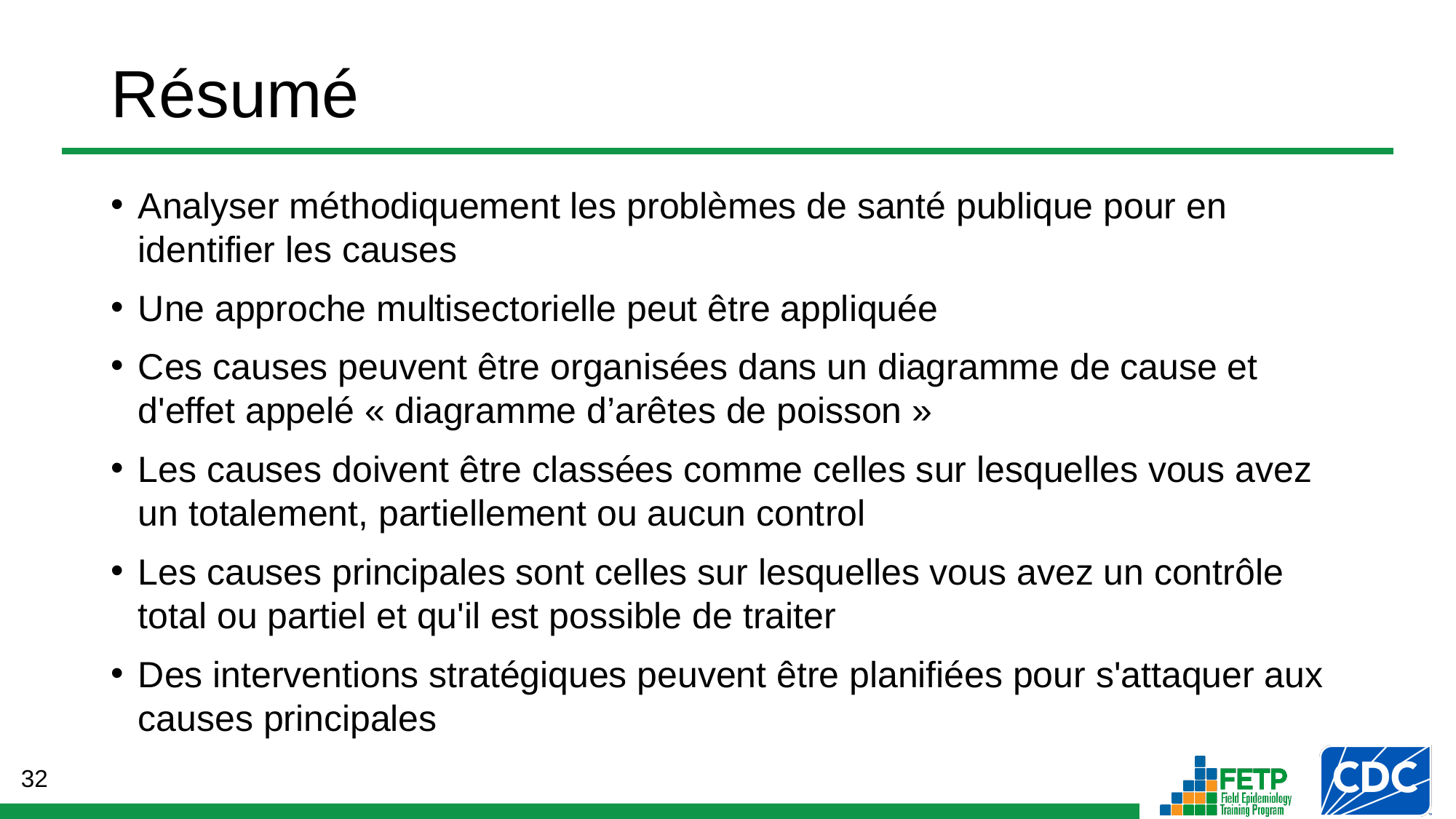

# Résumé
Analyser méthodiquement les problèmes de santé publique pour en identifier les causes
Une approche multisectorielle peut être appliquée
Ces causes peuvent être organisées dans un diagramme de cause et d'effet appelé « diagramme d’arêtes de poisson »
Les causes doivent être classées comme celles sur lesquelles vous avez un totalement, partiellement ou aucun control
Les causes principales sont celles sur lesquelles vous avez un contrôle total ou partiel et qu'il est possible de traiter
Des interventions stratégiques peuvent être planifiées pour s'attaquer aux causes principales